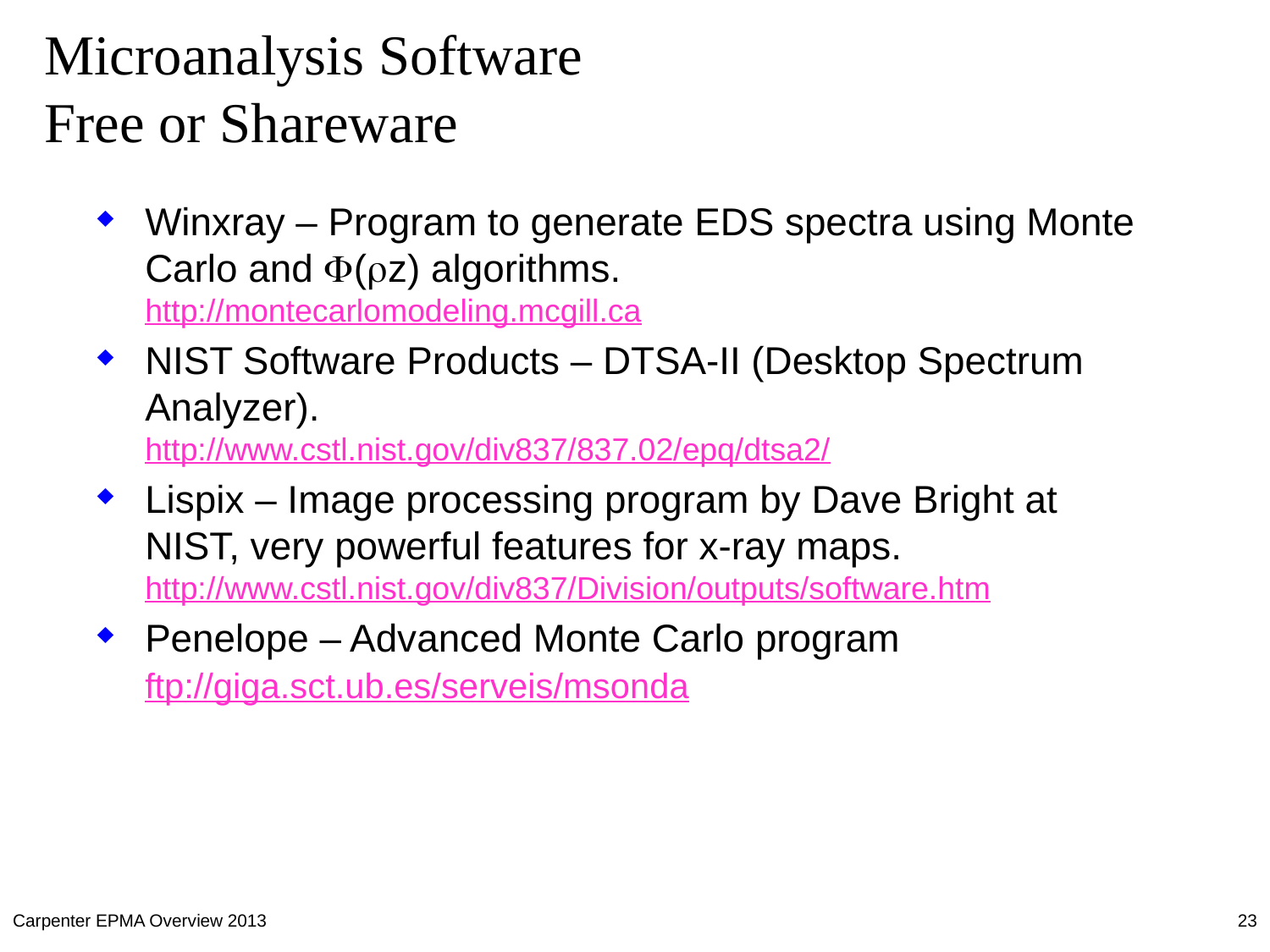

# Microanalysis Software Free or Shareware
Winxray – Program to generate EDS spectra using Monte Carlo and Φ(ρz) algorithms.
http://montecarlomodeling.mcgill.ca
NIST Software Products – DTSA-II (Desktop Spectrum Analyzer).
http://www.cstl.nist.gov/div837/837.02/epq/dtsa2/
Lispix – Image processing program by Dave Bright at NIST, very powerful features for x-ray maps.
http://www.cstl.nist.gov/div837/Division/outputs/software.htm
Penelope – Advanced Monte Carlo program
ftp://giga.sct.ub.es/serveis/msonda
Carpenter EPMA Overview 2013
23